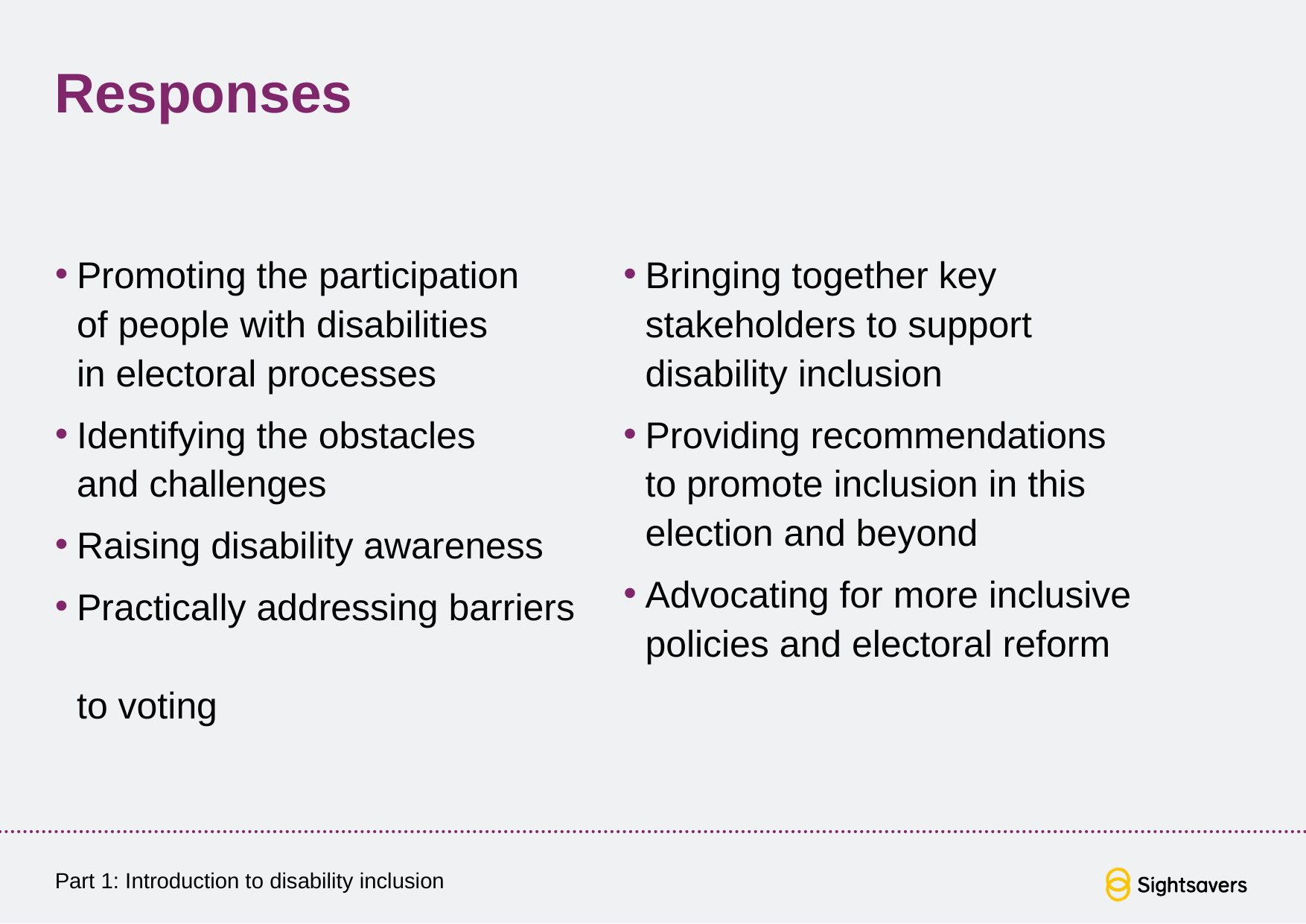

# Responses
Promoting the participation
of people with disabilities
in electoral processes
Identifying the obstacles
and challenges
Raising disability awareness
Practically addressing barriers
to voting
Bringing together key stakeholders to support
disability inclusion
Providing recommendations
to promote inclusion in this election and beyond
Advocating for more inclusive policies and electoral reform

Part 1: Introduction to disability inclusion